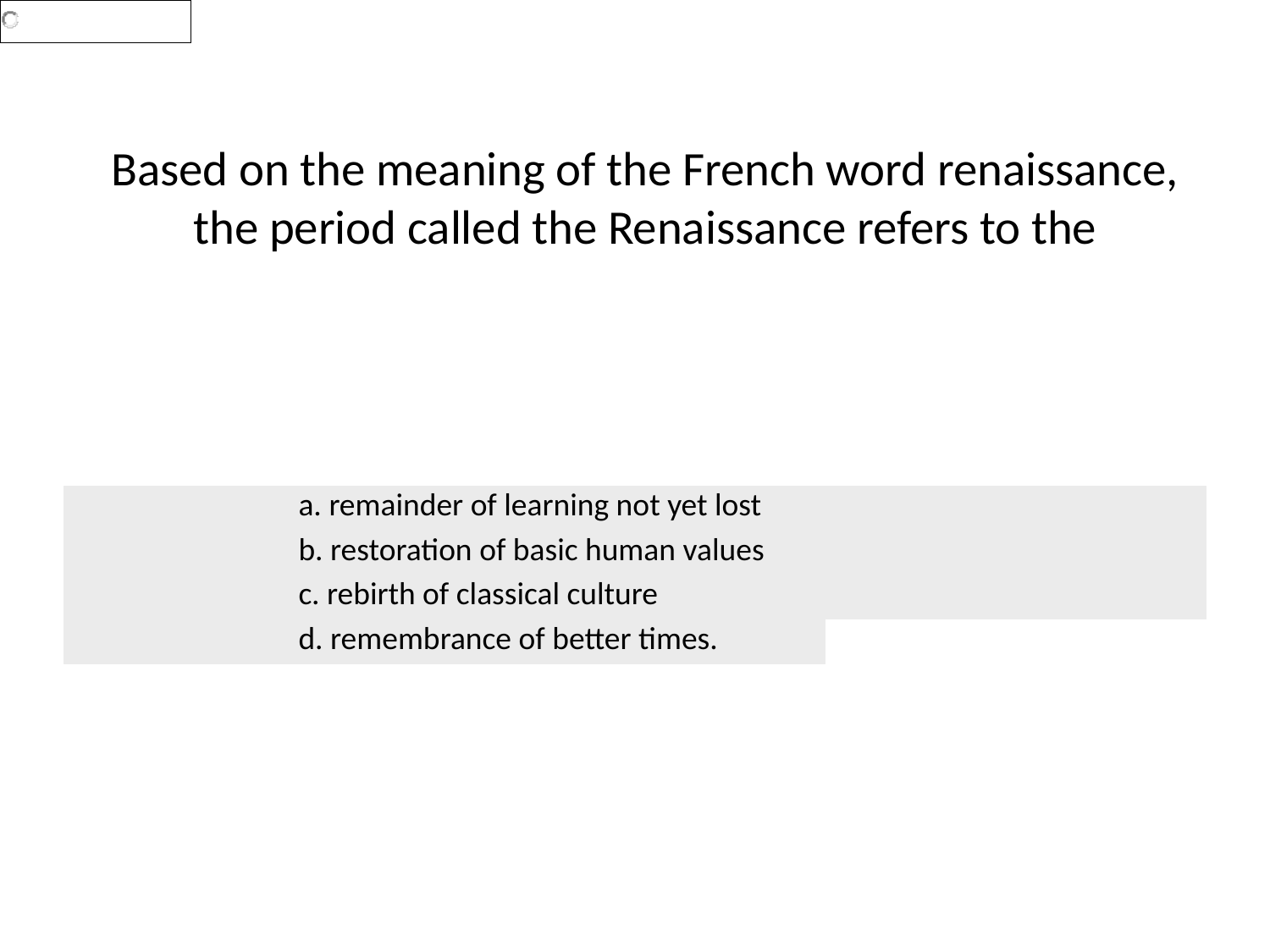

# Based on the meaning of the French word renaissance, the period called the Renaissance refers to the
|  | a. remainder of learning not yet lost |  |
| --- | --- | --- |
|  | b. restoration of basic human values |  |
|  | c. rebirth of classical culture |  |
|  | d. remembrance of better times. |  |